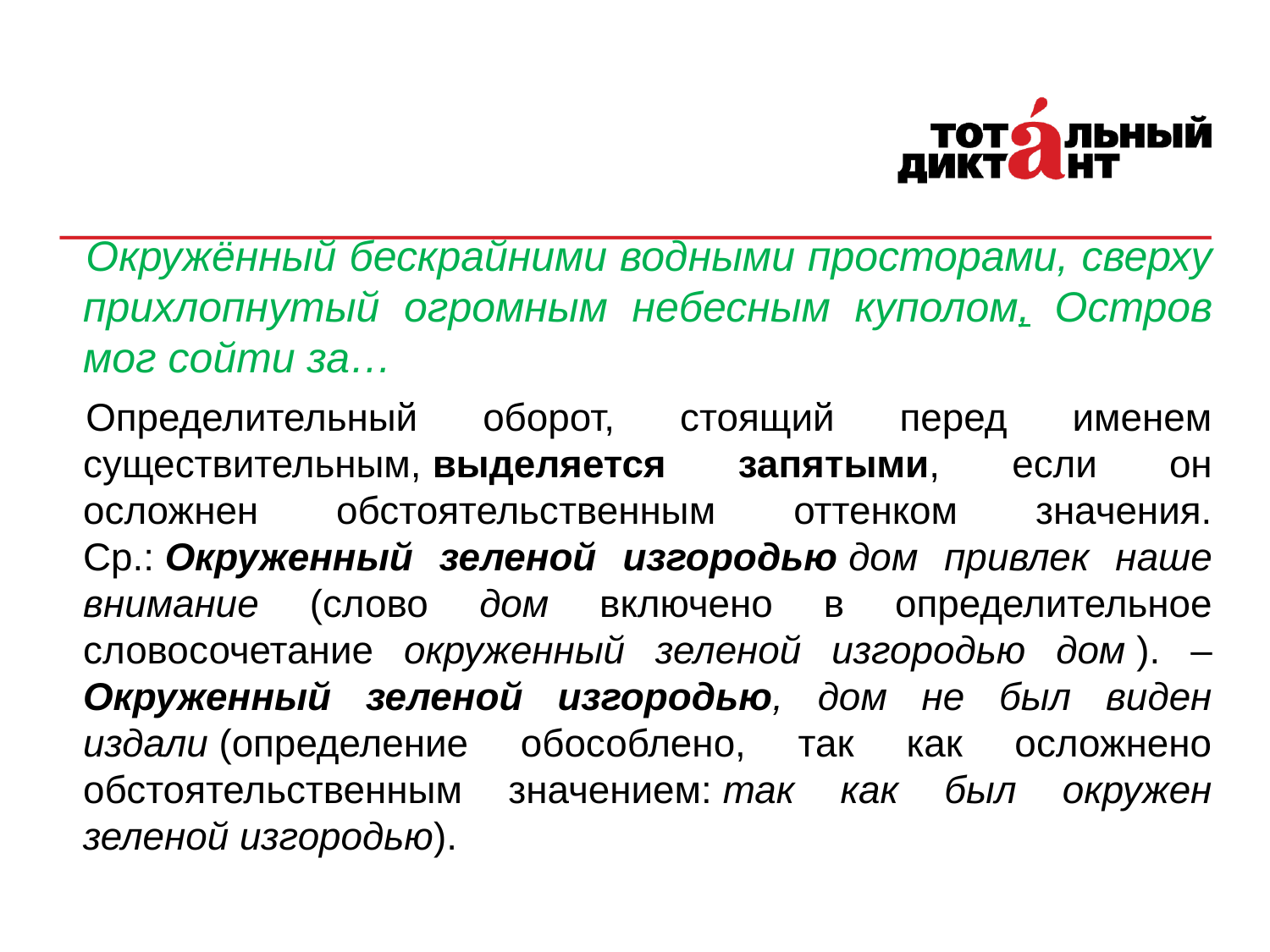

Окружённый бескрайними водными просторами, сверху прихлопнутый огромным небесным куполом, Остров мог сойти за…
Определительный оборот, стоящий перед именем существительным, выделяется запятыми, если он осложнен обстоятельственным оттенком значения. Ср.: Окруженный зеленой изгородью дом привлек наше внимание (слово дом включено в определительное словосочетание окруженный зеленой изгородью дом ). – Окруженный зеленой изгородью, дом не был виден издали (определение обособлено, так как осложнено обстоятельственным значением: так как был окружен зеленой изгородью).